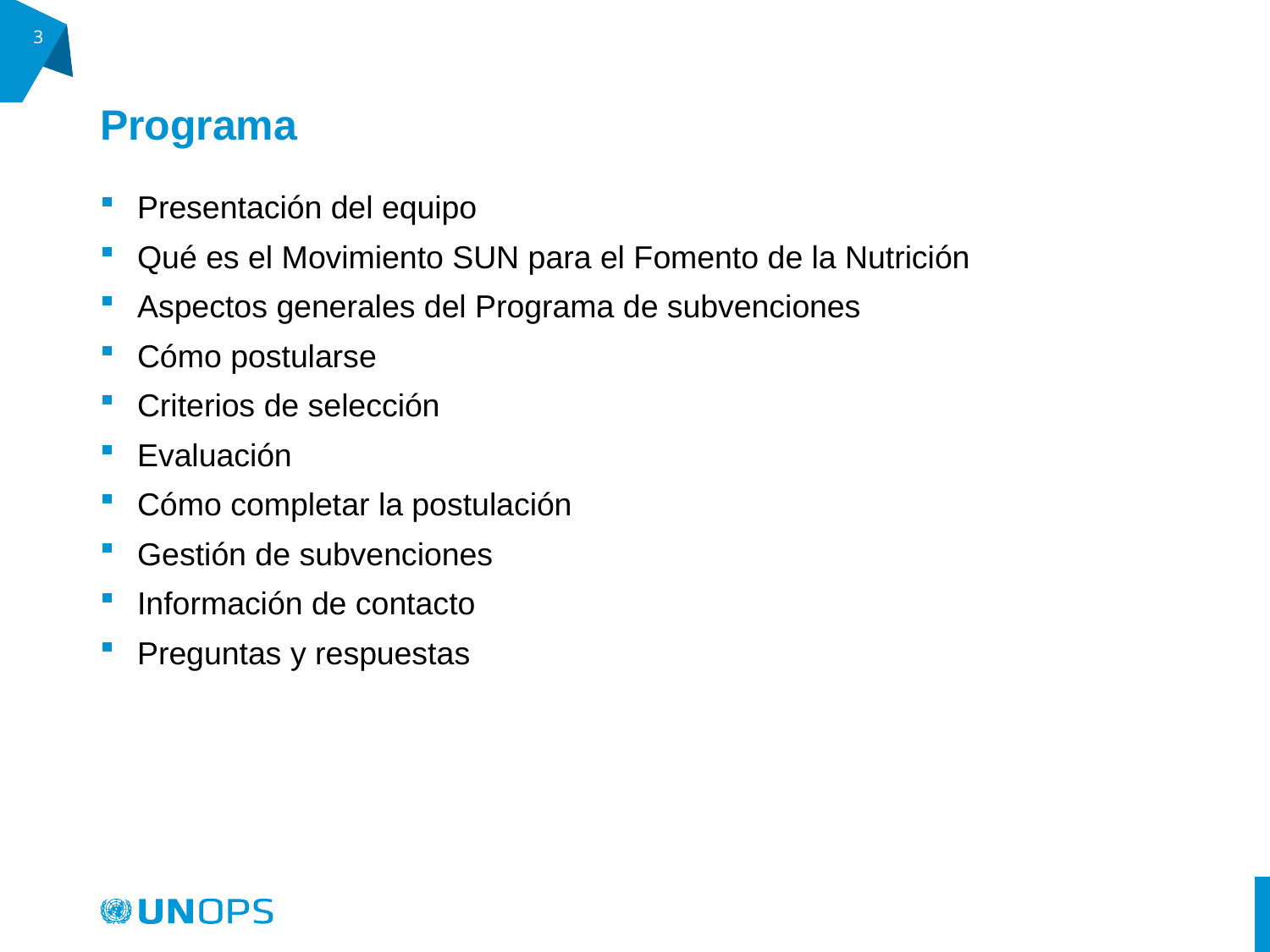

3
# Programa
Presentación del equipo
Qué es el Movimiento SUN para el Fomento de la Nutrición
Aspectos generales del Programa de subvenciones
Cómo postularse
Criterios de selección
Evaluación
Cómo completar la postulación
Gestión de subvenciones
Información de contacto
Preguntas y respuestas